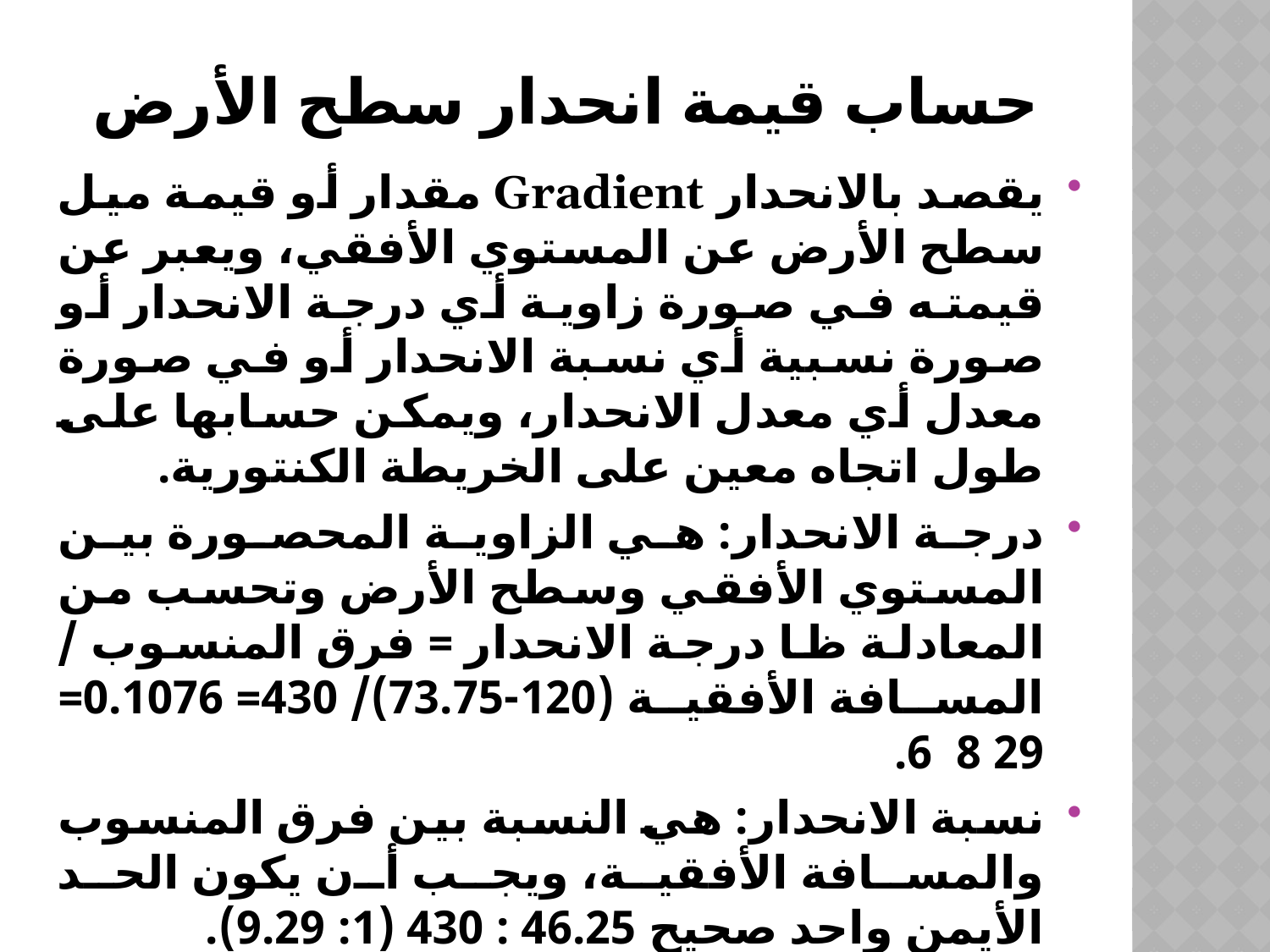

# حساب قيمة انحدار سطح الأرض
يقصد بالانحدار Gradient مقدار أو قيمة ميل سطح الأرض عن المستوي الأفقي، ويعبر عن قيمته في صورة زاوية أي درجة الانحدار أو صورة نسبية أي نسبة الانحدار أو في صورة معدل أي معدل الانحدار، ويمكن حسابها على طول اتجاه معين على الخريطة الكنتورية.
درجة الانحدار: هي الزاوية المحصورة بين المستوي الأفقي وسطح الأرض وتحسب من المعادلة ظا درجة الانحدار = فرق المنسوب / المسافة الأفقية (120-73.75)/ 430= 0.1076= 29 8  6.
نسبة الانحدار: هي النسبة بين فرق المنسوب والمسافة الأفقية، ويجب أن يكون الحد الأيمن واحد صحيح 46.25 : 430 (1: 9.29).
معدل الانحدار: هو نسبة المئوية لفرق المنسوب على المسافة الأفقية، وتحسب بالمعادلة الآتية (فرق المنسوب/ المسافة الأفقية) × 100 = 10.76%